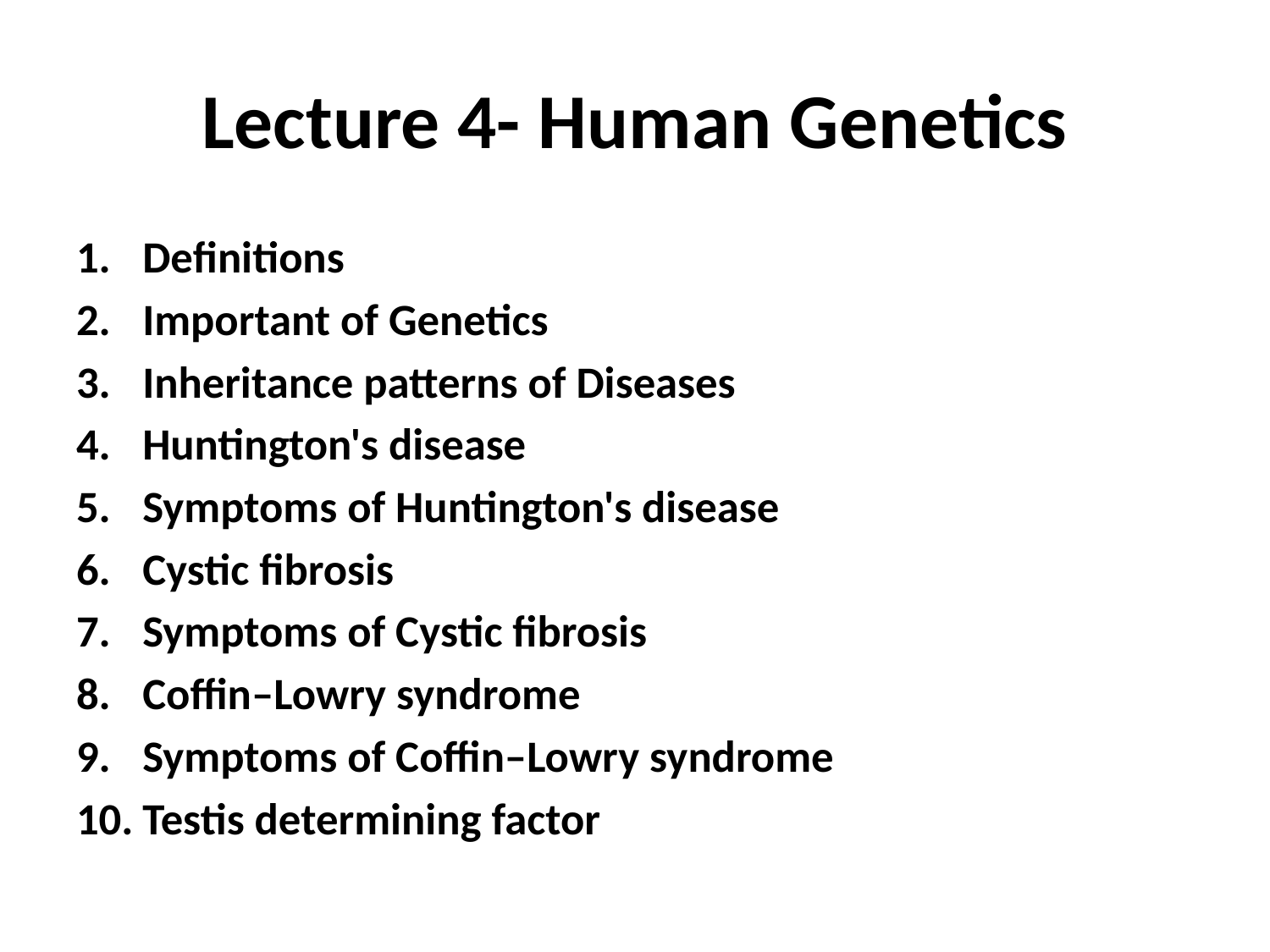

# Lecture 4- Human Genetics
Definitions
Important of Genetics
Inheritance patterns of Diseases
Huntington's disease
Symptoms of Huntington's disease
Cystic fibrosis
Symptoms of Cystic fibrosis
Coffin–Lowry syndrome
Symptoms of Coffin–Lowry syndrome
Testis determining factor